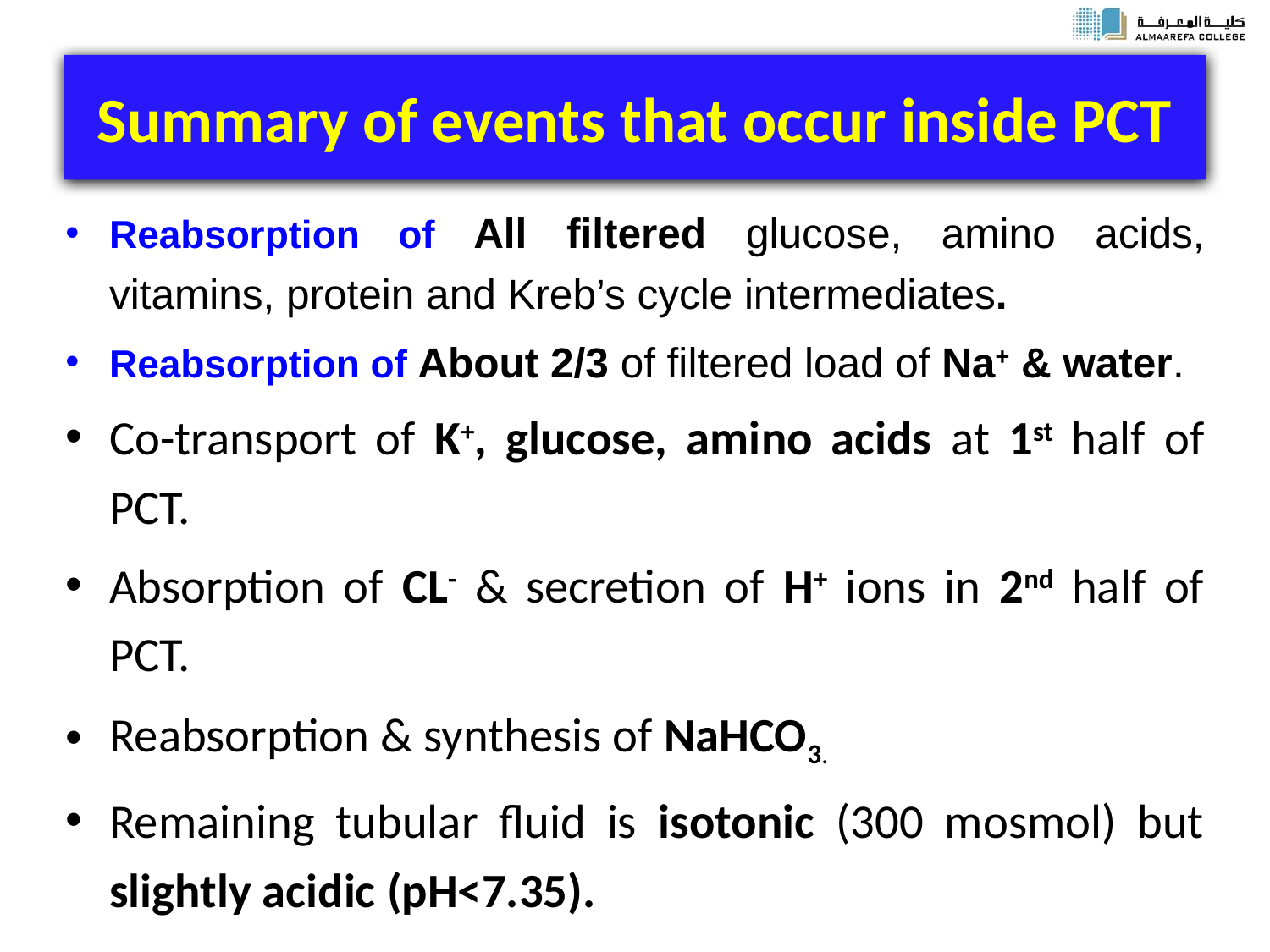

# Summary of events that occur inside PCT
Reabsorption of All filtered glucose, amino acids, vitamins, protein and Kreb’s cycle intermediates.
Reabsorption of About 2/3 of filtered load of Na+ & water.
Co-transport of K+, glucose, amino acids at 1st half of PCT.
Absorption of CL- & secretion of H+ ions in 2nd half of PCT.
Reabsorption & synthesis of NaHCO3.
Remaining tubular fluid is isotonic (300 mosmol) but slightly acidic (pH<7.35).